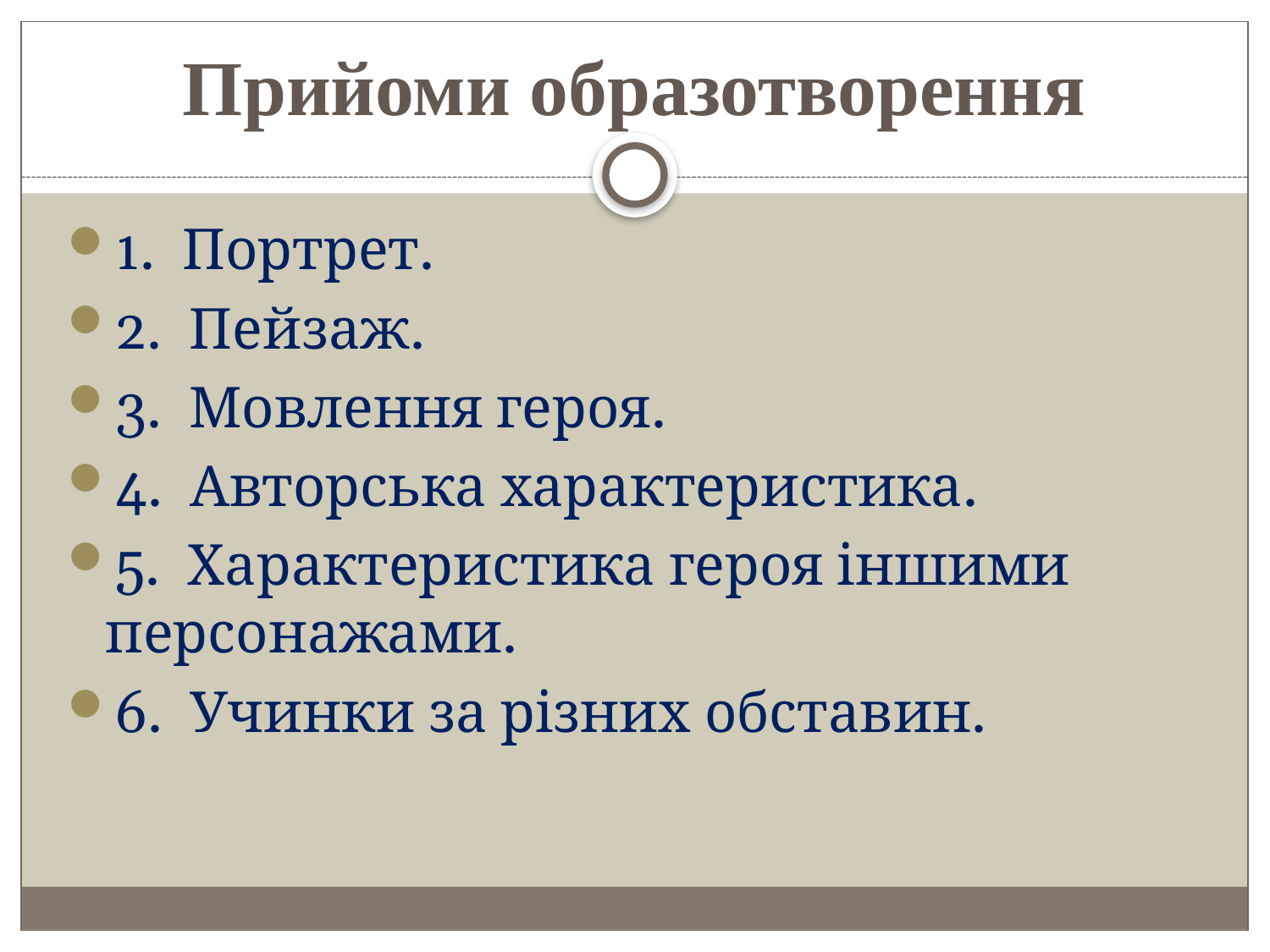

# Прийоми образотворення
1.  Портрет.
2.  Пейзаж.
3.  Мовлення героя.
4.  Авторська характеристика.
5.  Характеристика героя іншими персонажами.
6.  Учинки за різних обставин.